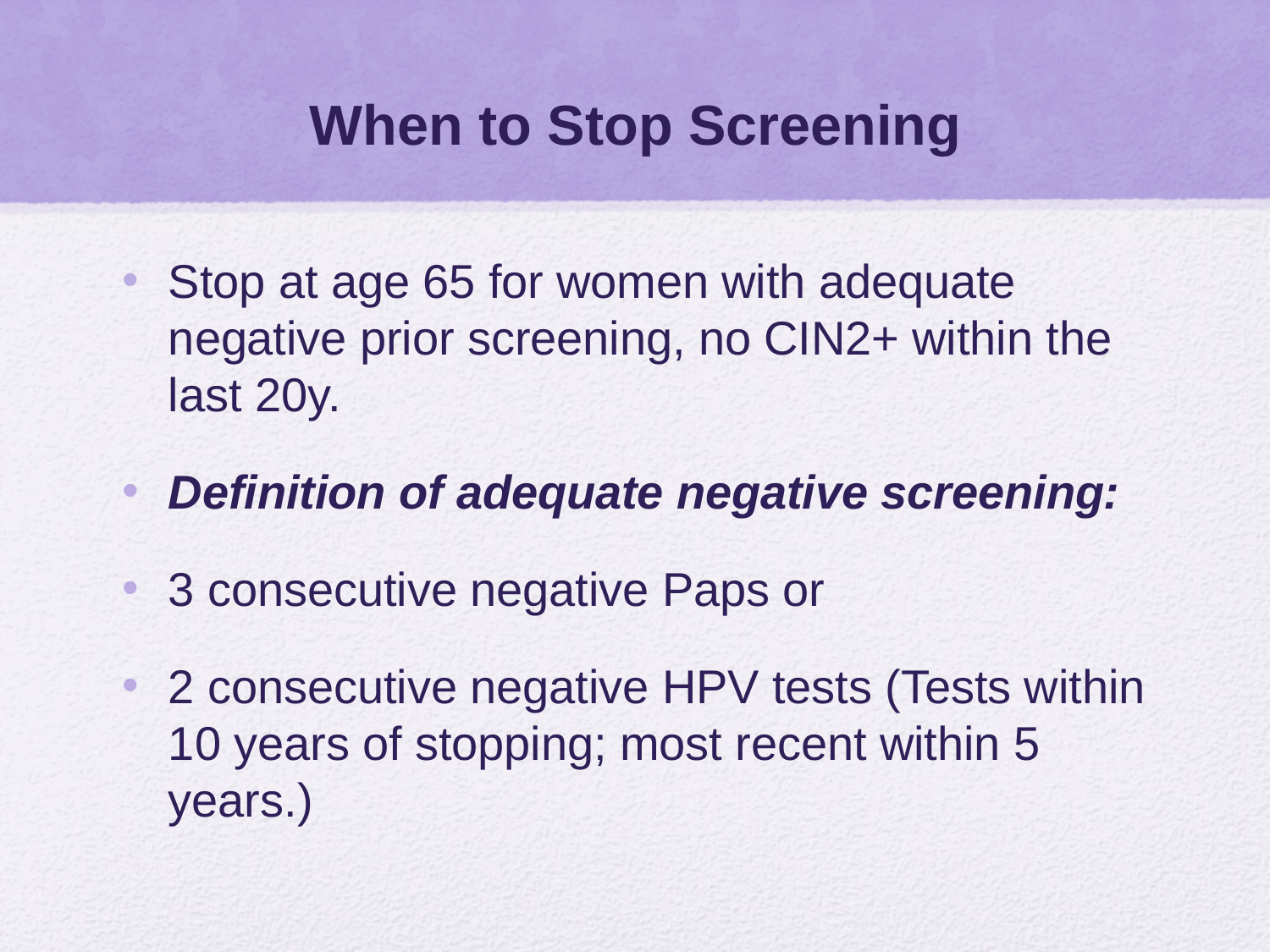

# When to Stop Screening
Stop at age 65 for women with adequate negative prior screening, no CIN2+ within the last 20y.
Definition of adequate negative screening:
3 consecutive negative Paps or
2 consecutive negative HPV tests (Tests within 10 years of stopping; most recent within 5 years.)